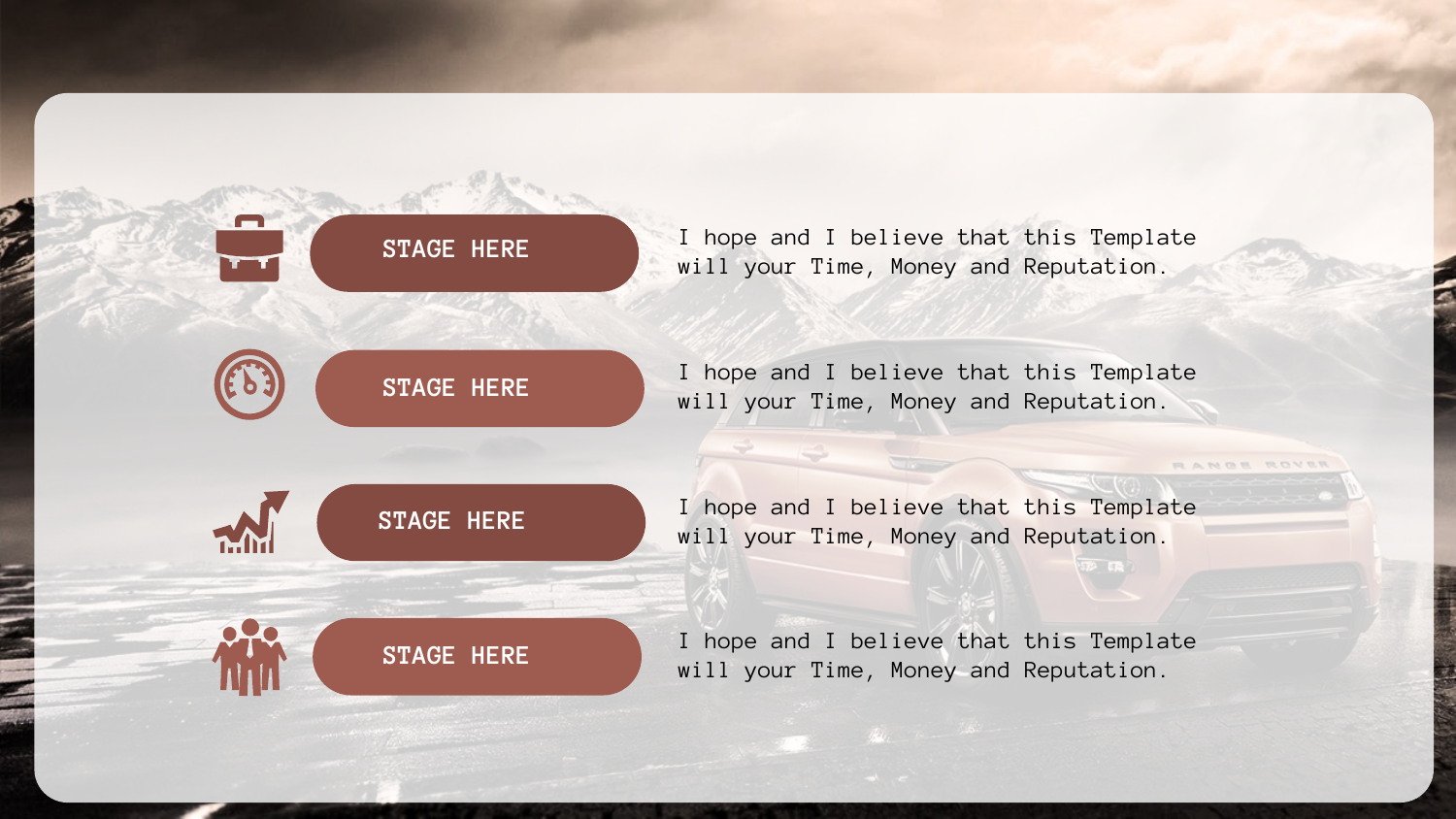

#

I hope and I believe that this Template will your Time, Money and Reputation.
STAGE HERE

I hope and I believe that this Template will your Time, Money and Reputation.
STAGE HERE

I hope and I believe that this Template will your Time, Money and Reputation.

STAGE HERE

I hope and I believe that this Template will your Time, Money and Reputation.
STAGE HERE